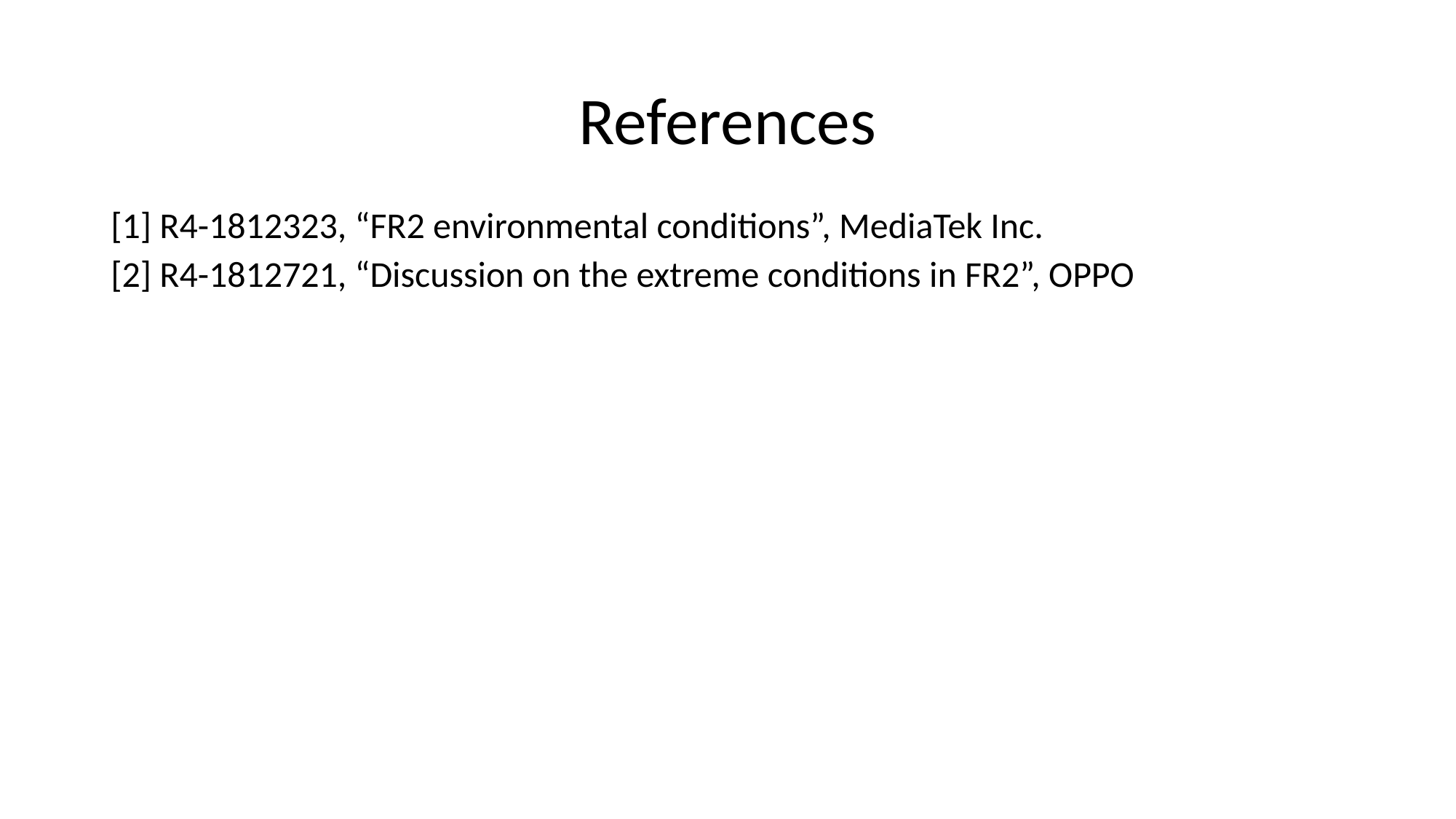

# References
[1] R4-1812323, “FR2 environmental conditions”, MediaTek Inc.
[2] R4-1812721, “Discussion on the extreme conditions in FR2”, OPPO